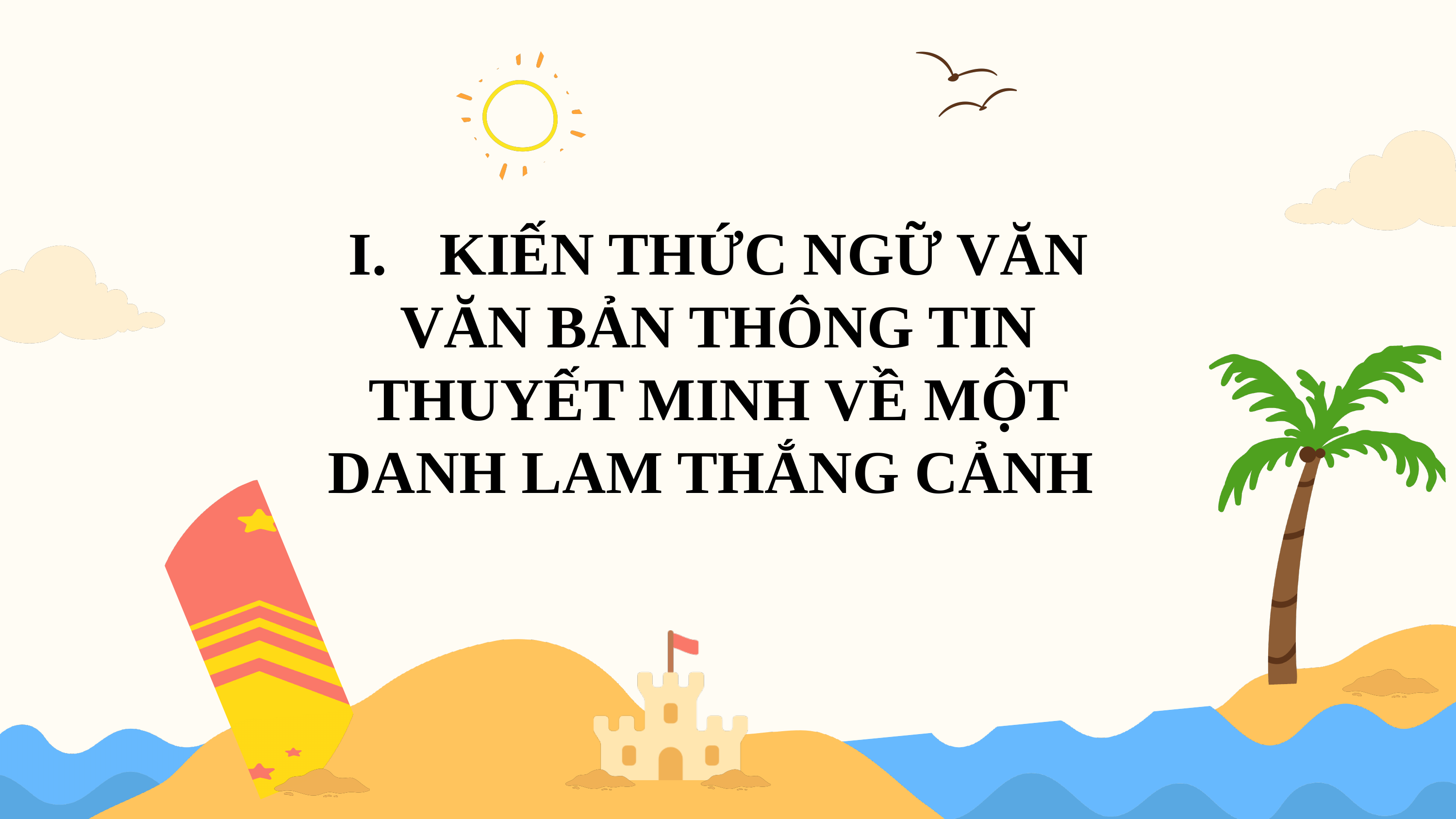

KIẾN THỨC NGỮ VĂN
VĂN BẢN THÔNG TIN THUYẾT MINH VỀ MỘT DANH LAM THẮNG CẢNH